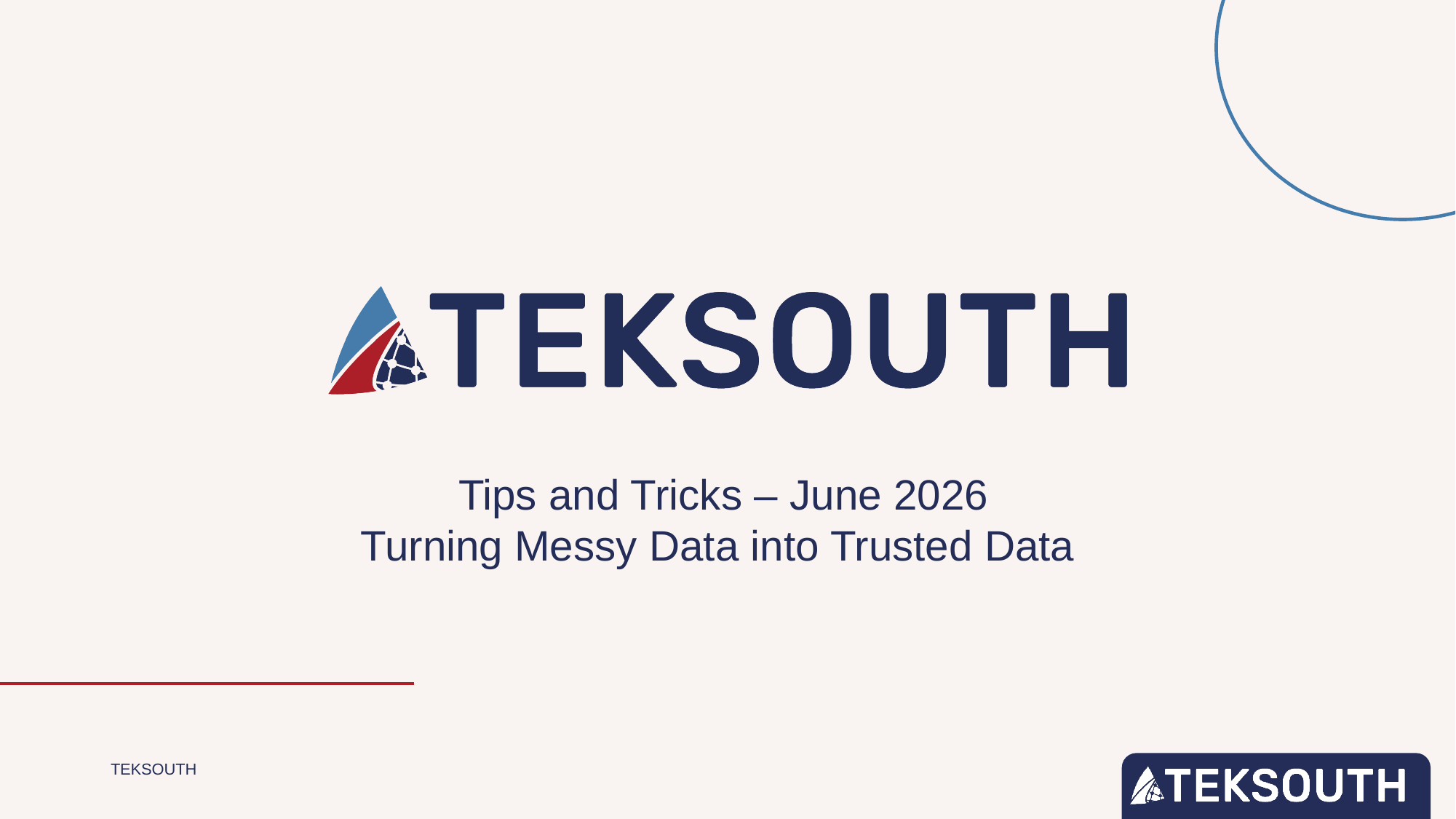

Tips and Tricks – June 2026
Turning Messy Data into Trusted Data